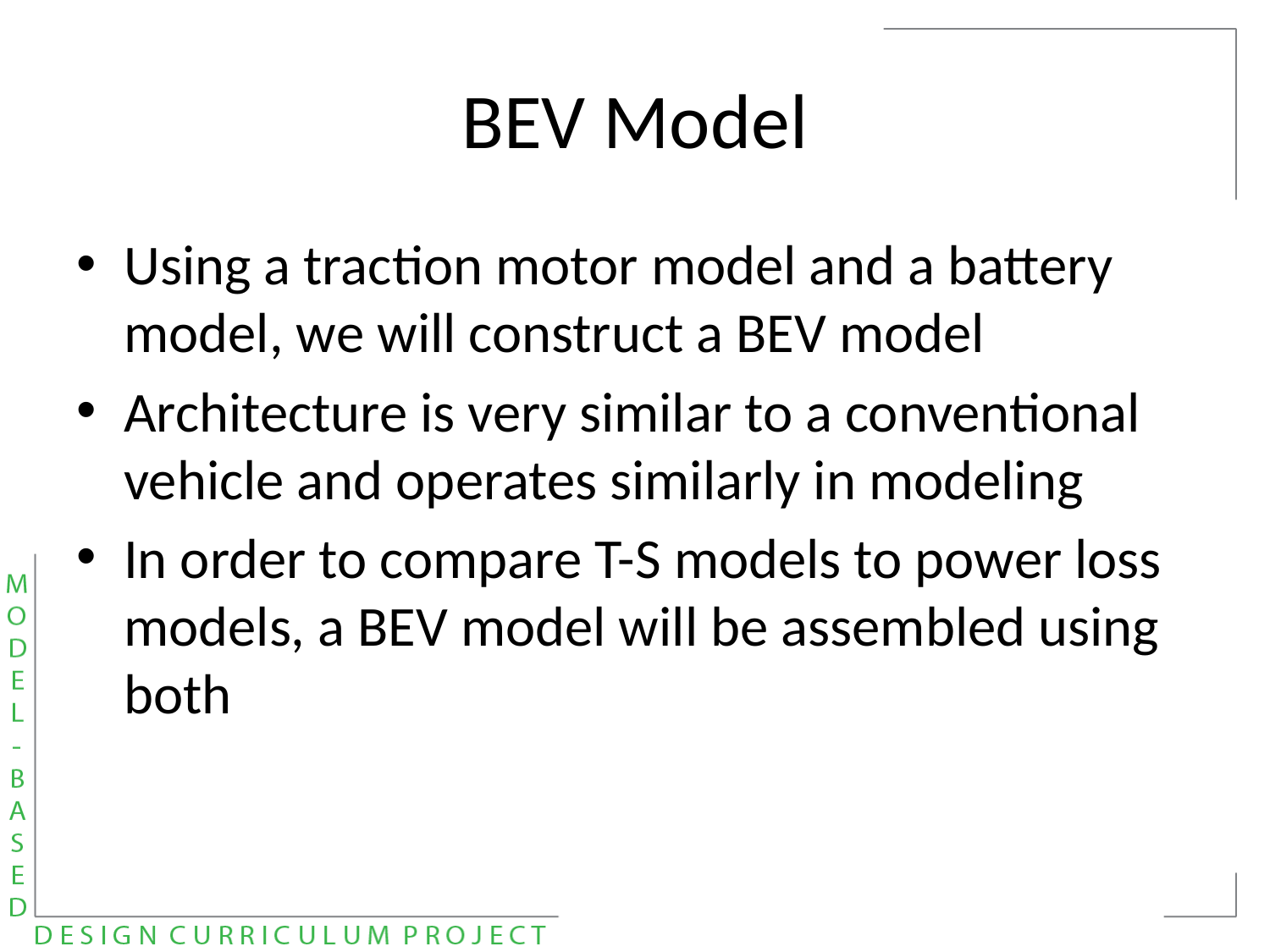

# BEV Model
Using a traction motor model and a battery model, we will construct a BEV model
Architecture is very similar to a conventional vehicle and operates similarly in modeling
In order to compare T-S models to power loss models, a BEV model will be assembled using both